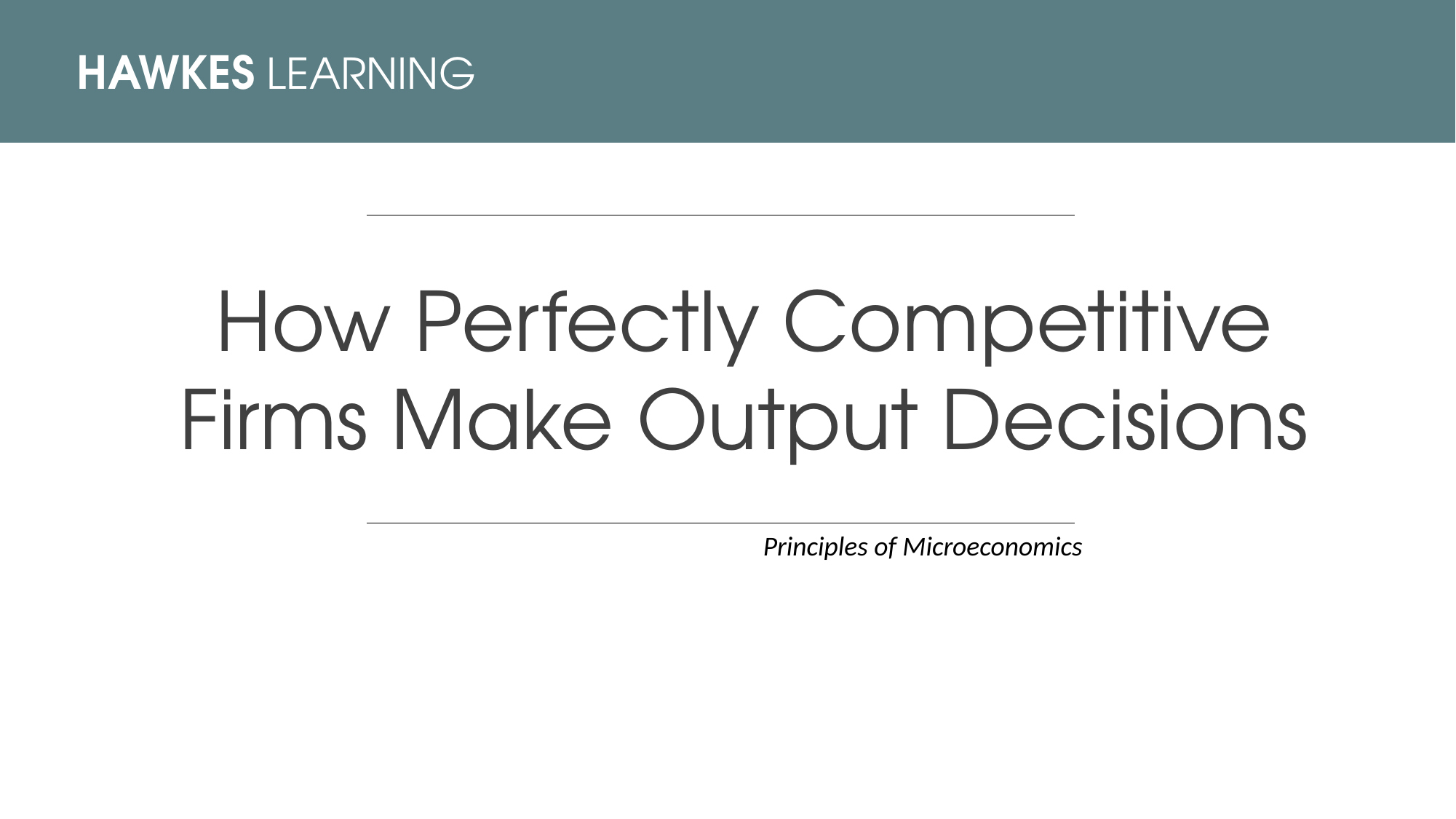

HAWKES LEARNING
How Perfectly Competitive Firms Make Output Decisions
Principles of Microeconomics